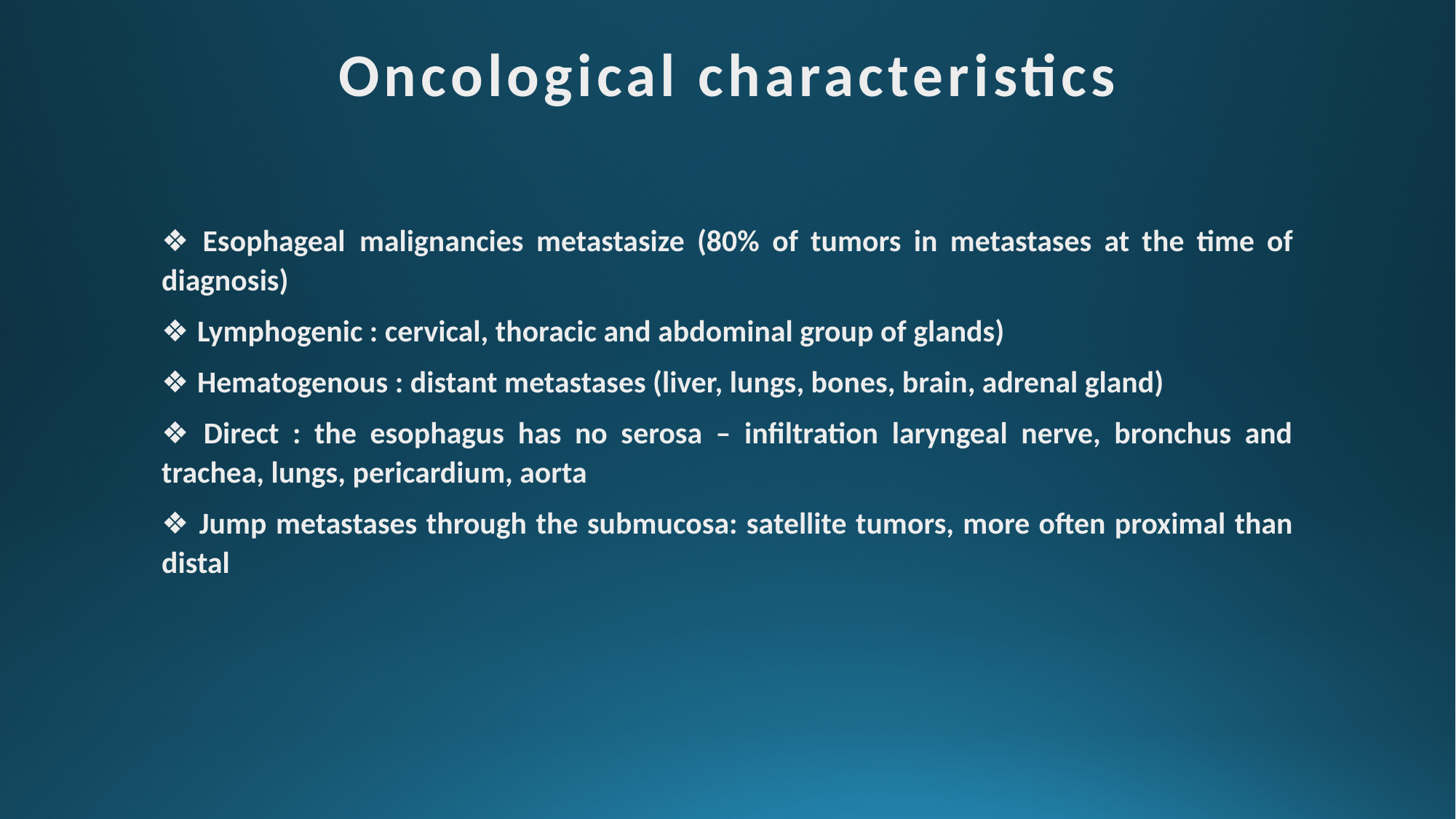

Oncological characteristics
❖ Esophageal malignancies metastasize (80% of tumors in metastases at the time of diagnosis)
❖ Lymphogenic : cervical, thoracic and abdominal group of glands)
❖ Hematogenous : distant metastases (liver, lungs, bones, brain, adrenal gland)
❖ Direct : the esophagus has no serosa – infiltration laryngeal nerve, bronchus and trachea, lungs, pericardium, aorta
❖ Jump metastases through the submucosa: satellite tumors, more often proximal than distal